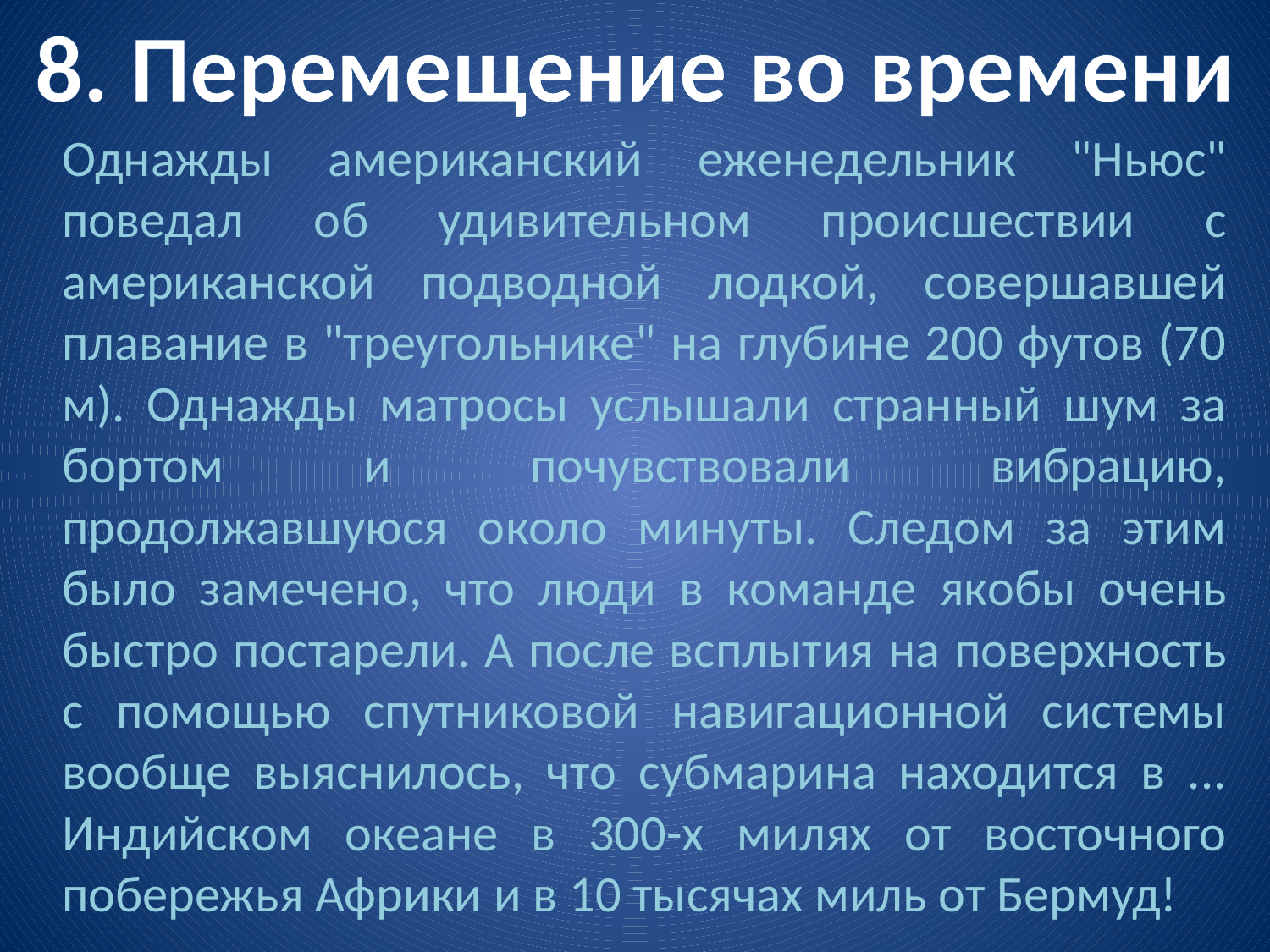

8. Перемещение во времени
Однажды американский еженедельник "Ньюс" поведал об удивительном происшествии с американской подводной лодкой, совершавшей плавание в "треугольнике" на глубине 200 футов (70 м). Однажды матросы услышали странный шум за бортом и почувствовали вибрацию, продолжавшуюся около минуты. Следом за этим было замечено, что люди в команде якобы очень быстро постарели. А после всплытия на поверхность с помощью спутниковой навигационной системы вообще выяснилось, что субмарина находится в ... Индийском океане в 300-х милях от восточного побережья Африки и в 10 тысячах миль от Бермуд!